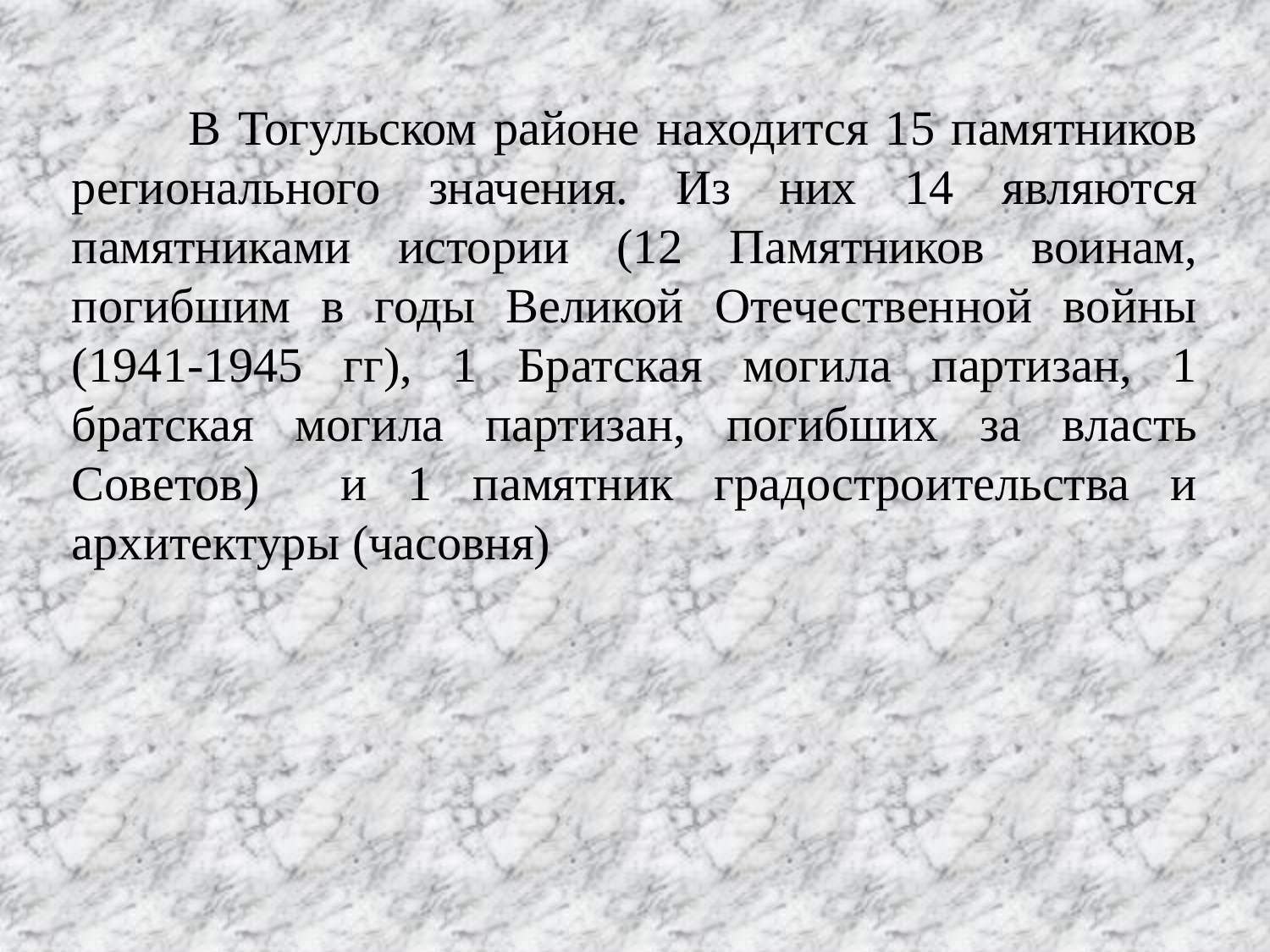

В Тогульском районе находится 15 памятников регионального значения. Из них 14 являются памятниками истории (12 Памятников воинам, погибшим в годы Великой Отечественной войны (1941-1945 гг), 1 Братская могила партизан, 1 братская могила партизан, погибших за власть Советов)  и 1 памятник градостроительства и архитектуры (часовня)